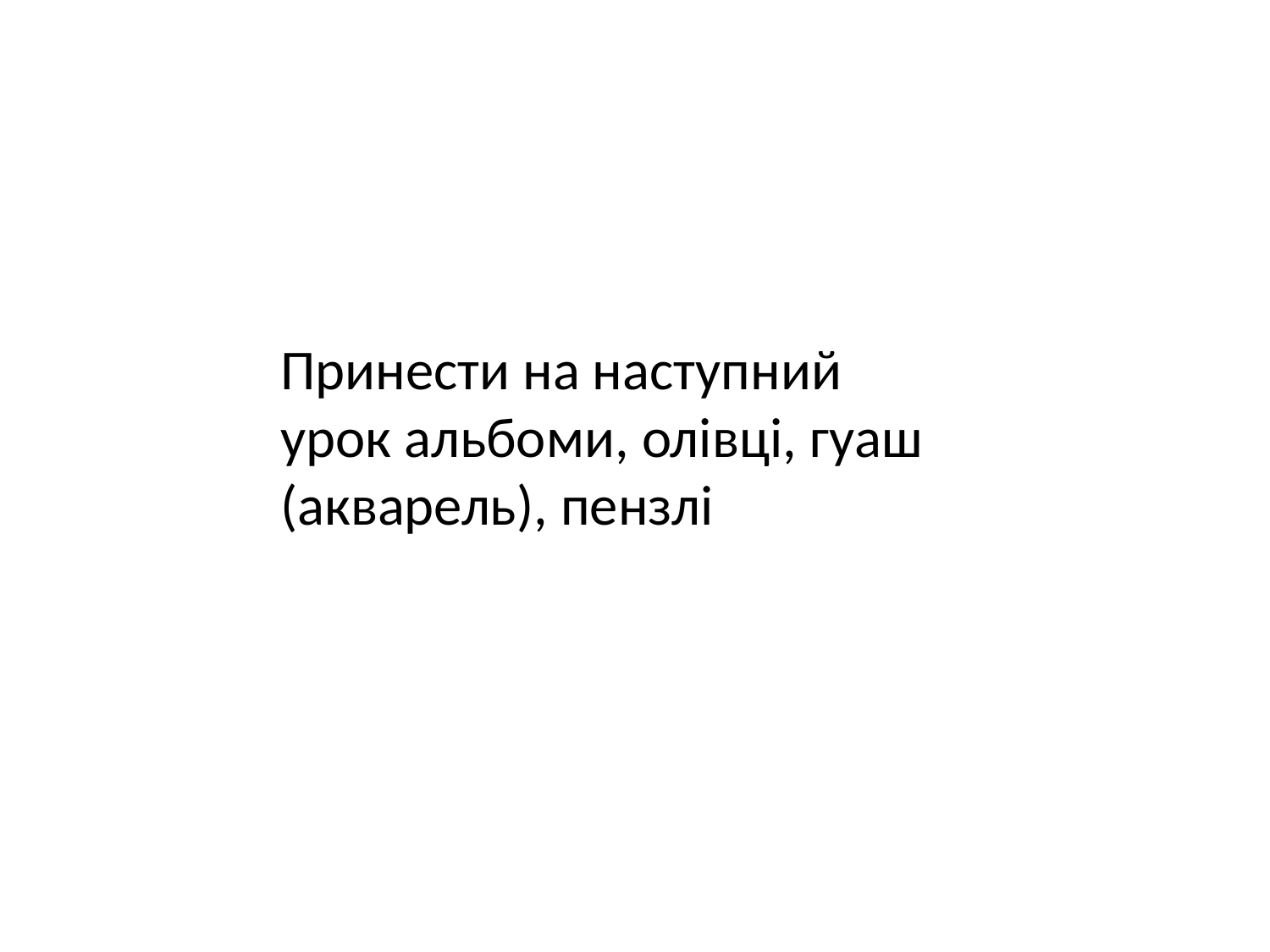

Принести на наступний урок альбоми, олівці, гуаш (акварель), пензлі